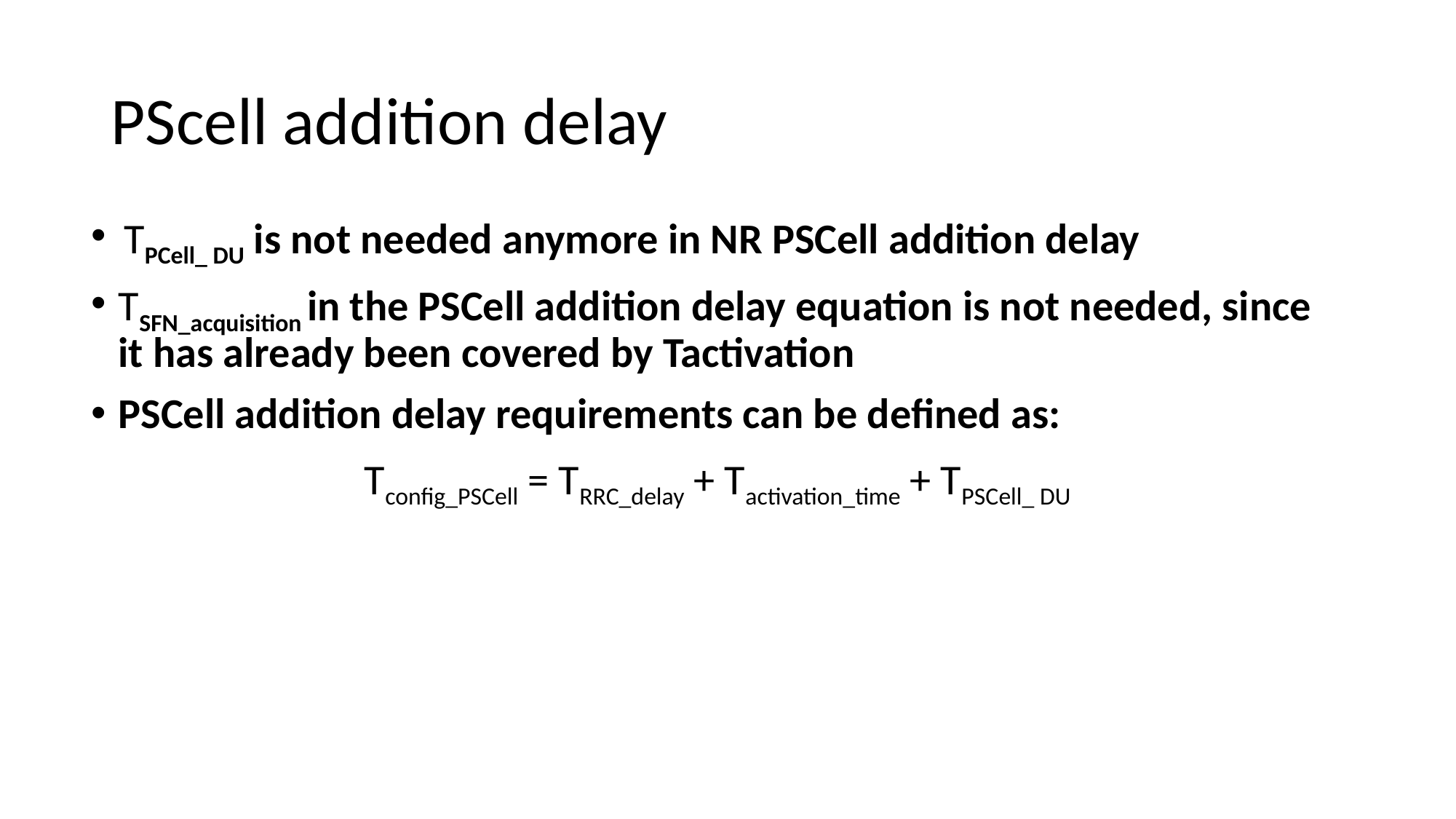

# PScell addition delay
 TPCell_ DU is not needed anymore in NR PSCell addition delay
TSFN_acquisition in the PSCell addition delay equation is not needed, since it has already been covered by Tactivation
PSCell addition delay requirements can be defined as:
Tconfig_PSCell = TRRC_delay + Tactivation_time + TPSCell_ DU